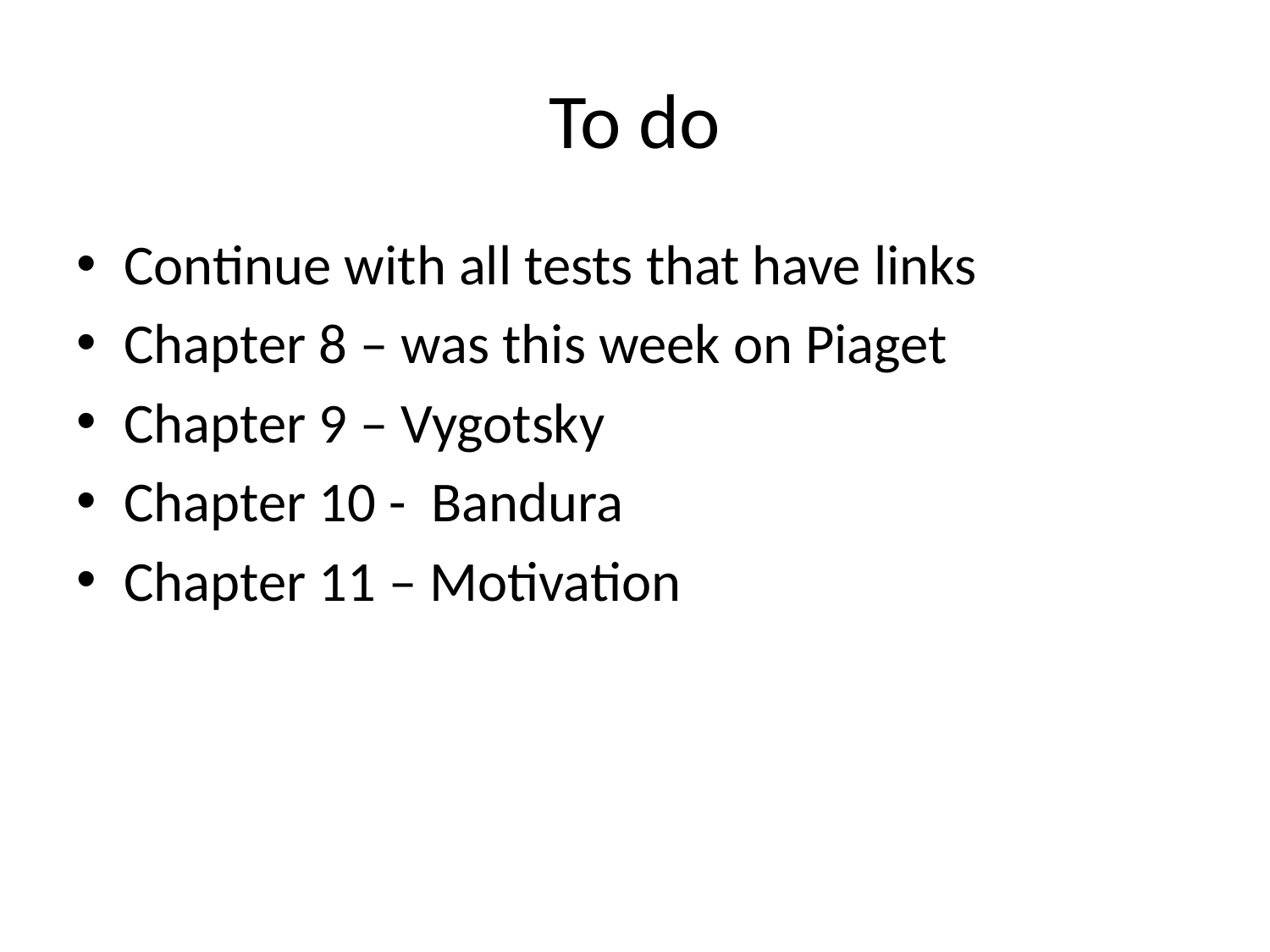

# To do
Continue with all tests that have links
Chapter 8 – was this week on Piaget
Chapter 9 – Vygotsky
Chapter 10 -  Bandura
Chapter 11 – Motivation